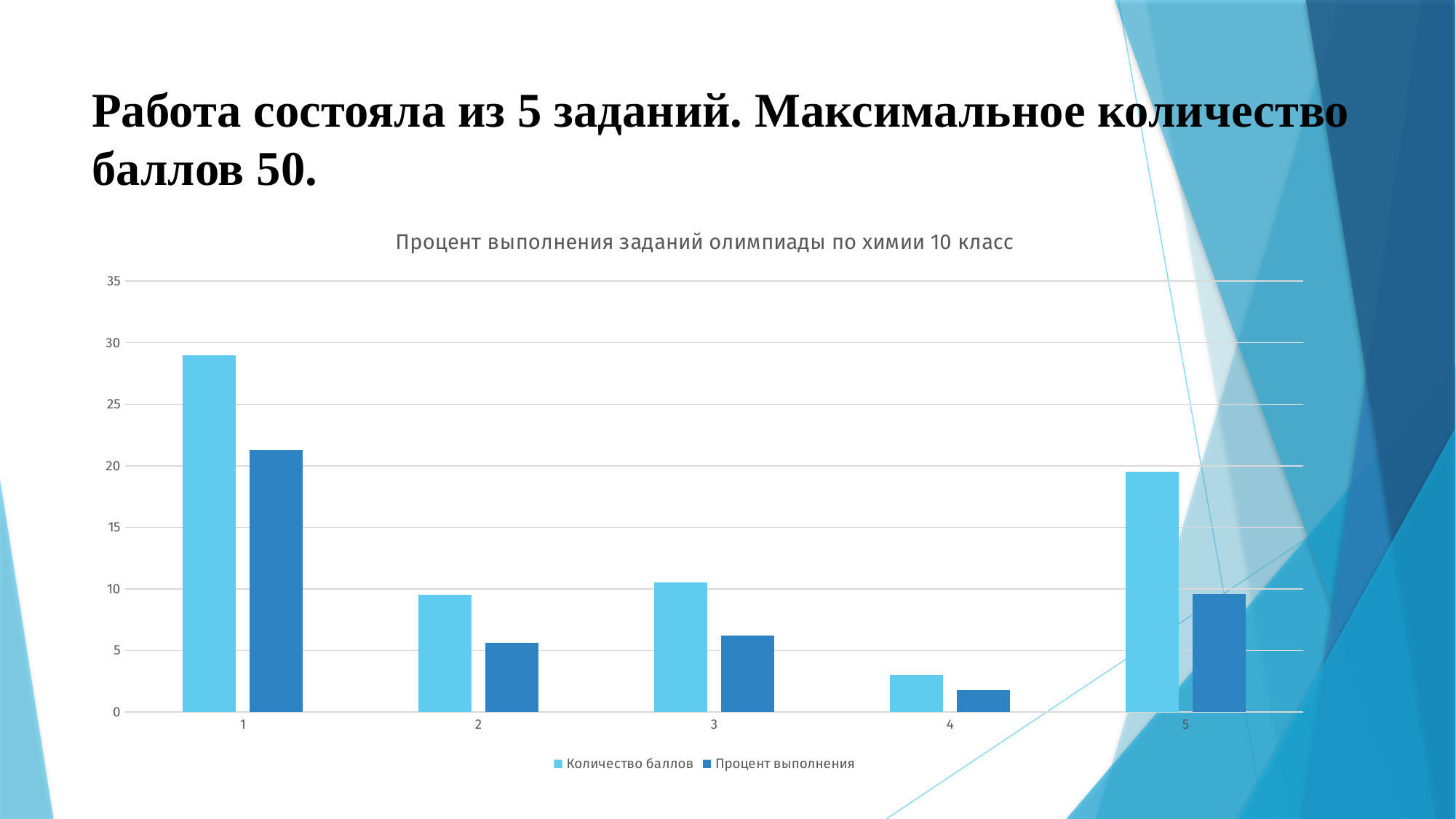

# Работа состояла из 5 заданий. Максимальное количество баллов 50.

### Chart: Процент выполнения заданий олимпиады по химии 10 класс

| Category | Количество баллов | Процент выполнения |
|---|---|---|
| 1 | 29.0 | 21.3 |
| 2 | 9.5 | 5.6 |
| 3 | 10.5 | 6.2 |
| 4 | 3.0 | 1.8 |
| 5 | 19.5 | 9.6 |